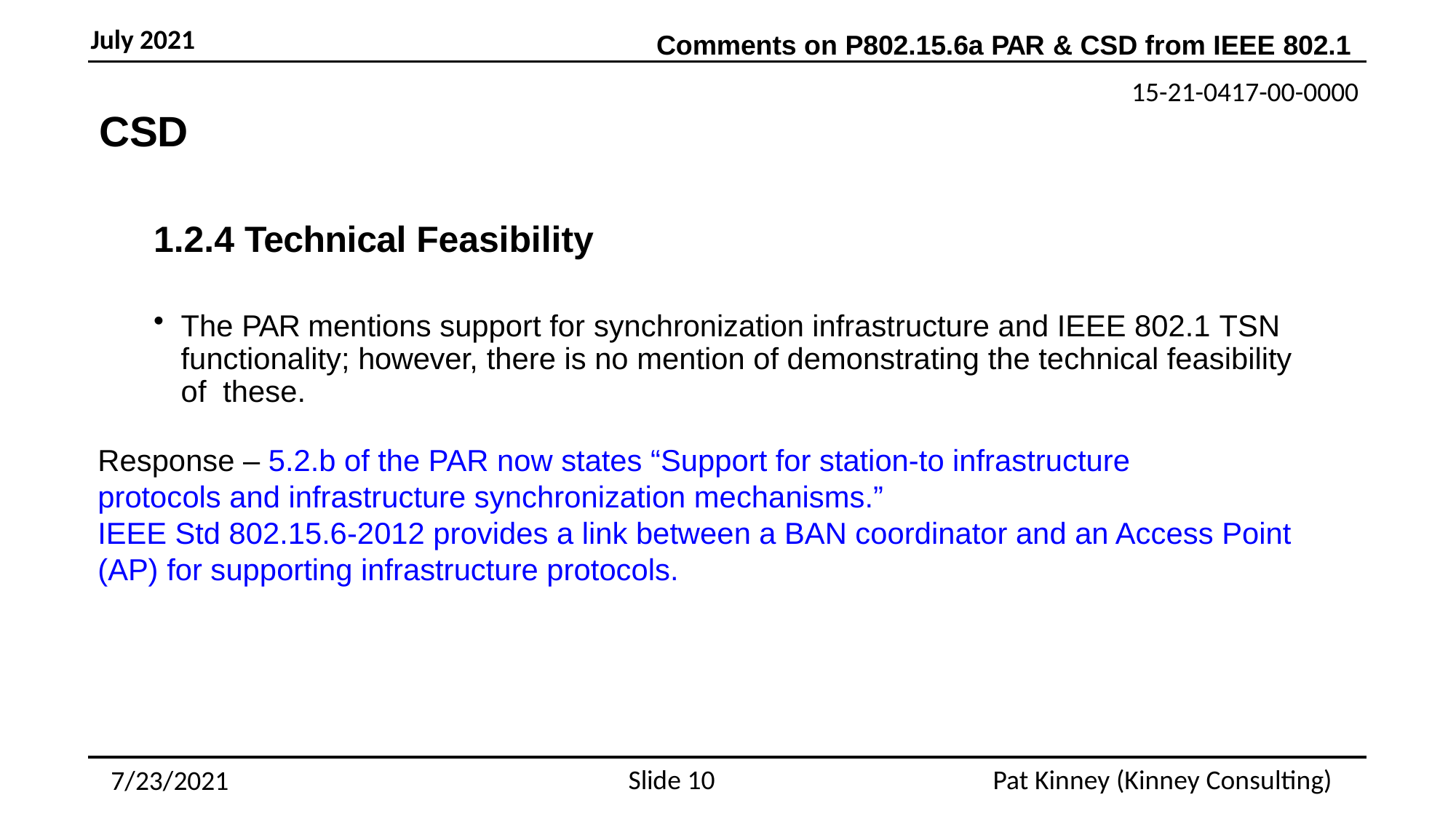

July 2021
Comments on P802.15.6a PAR & CSD from IEEE 802.1
CSD

1.2.4 Technical Feasibility

The PAR mentions support for synchronization infrastructure and IEEE 802.1 TSN  functionality; however, there is no mention of demonstrating the technical feasibility of  these.

Response – 5.2.b of the PAR now states “Support for station-to infrastructure
protocols and infrastructure synchronization mechanisms.”
IEEE Std 802.15.6-2012 provides a link between a BAN coordinator and an Access Point (AP) for supporting infrastructure protocols.

Slide 10
Pat Kinney (Kinney Consulting)
7/23/2021